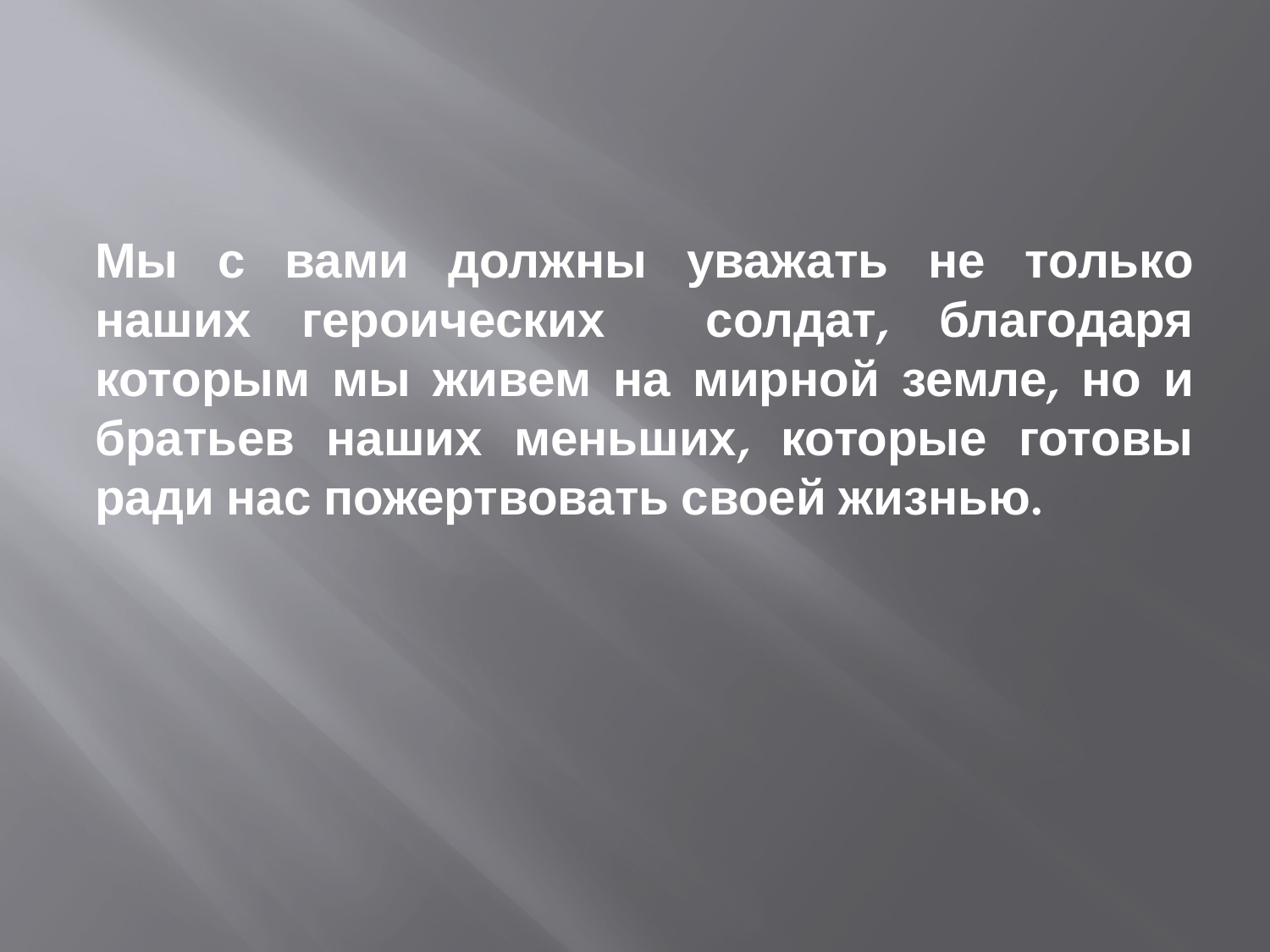

#
Мы с вами должны уважать не только наших героических  солдат, благодаря которым мы живем на мирной земле, но и братьев наших меньших, которые готовы ради нас пожертвовать своей жизнью.